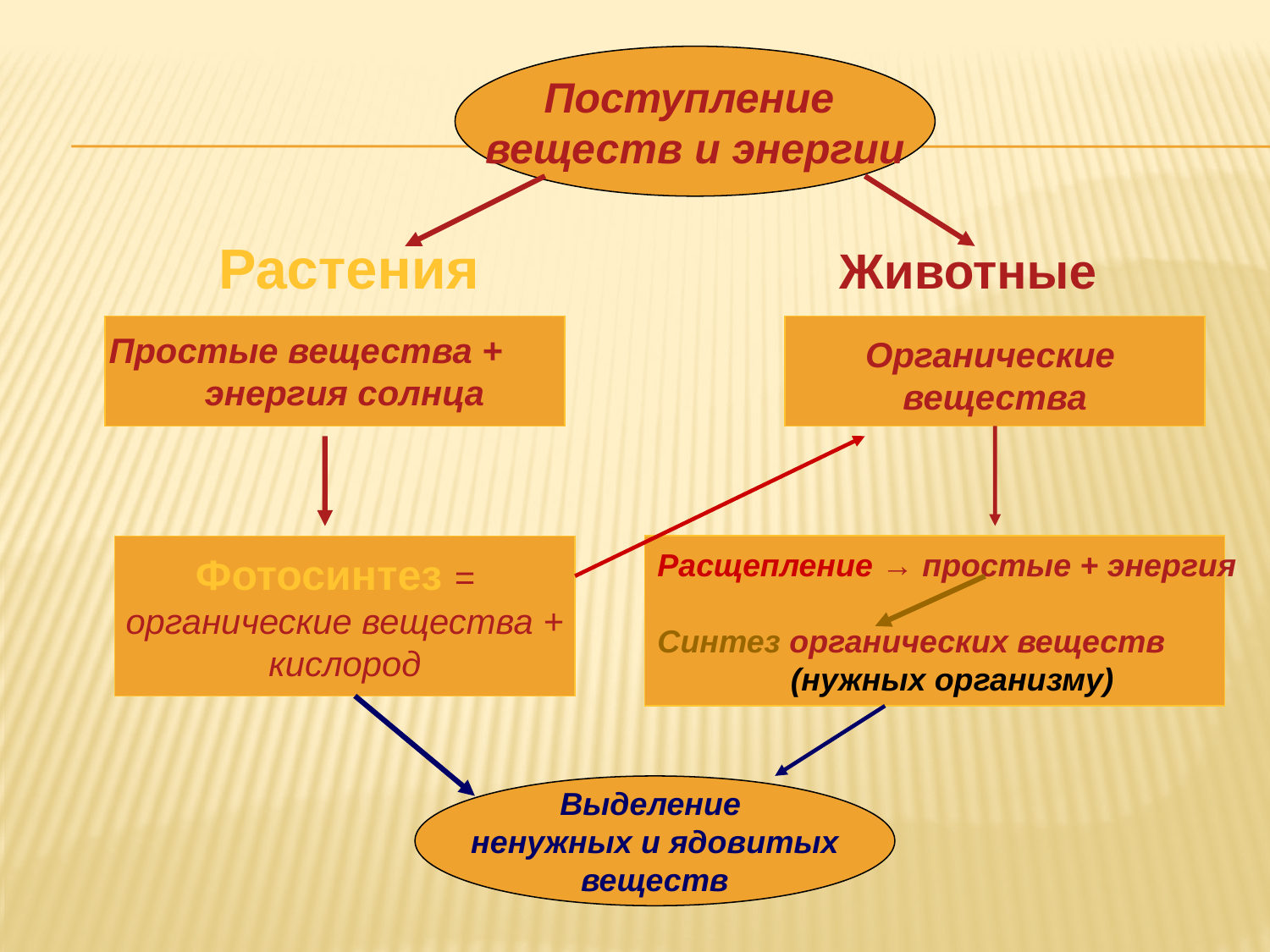

Поступление
веществ и энергии

         Растения                       Животные
Простые вещества +
  энергия солнца

Органические
 вещества

Фотосинтез =
органические вещества +
кислород
Расщепление → простые + энергия

Синтез органических веществ
               (нужных организму)

Выделение
ненужных и ядовитых
веществ
#